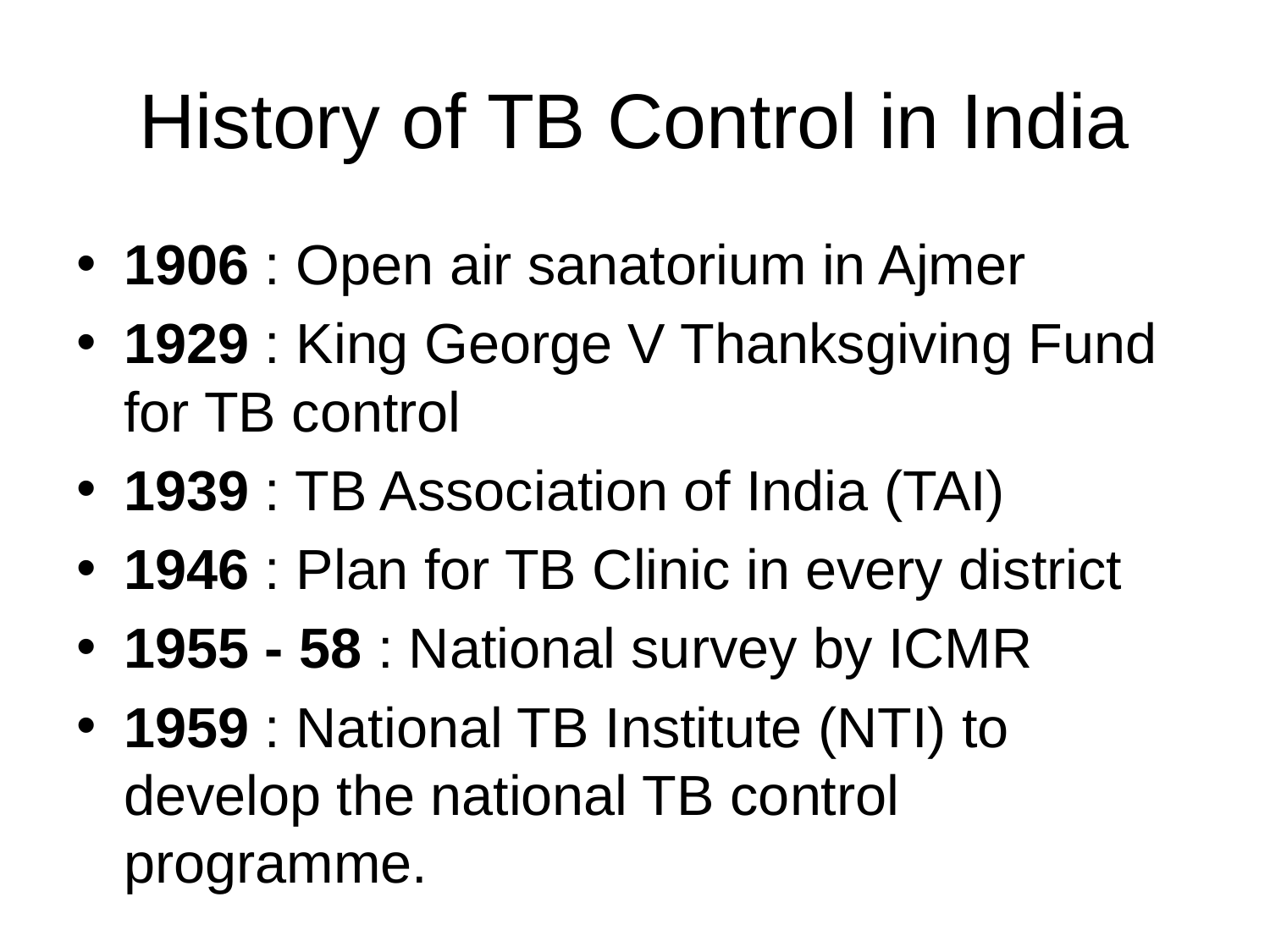

# History of TB Control in India
1906 : Open air sanatorium in Ajmer
1929 : King George V Thanksgiving Fund for TB control
1939 : TB Association of India (TAI)
1946 : Plan for TB Clinic in every district
1955 - 58 : National survey by ICMR
1959 : National TB Institute (NTI) to develop the national TB control programme.